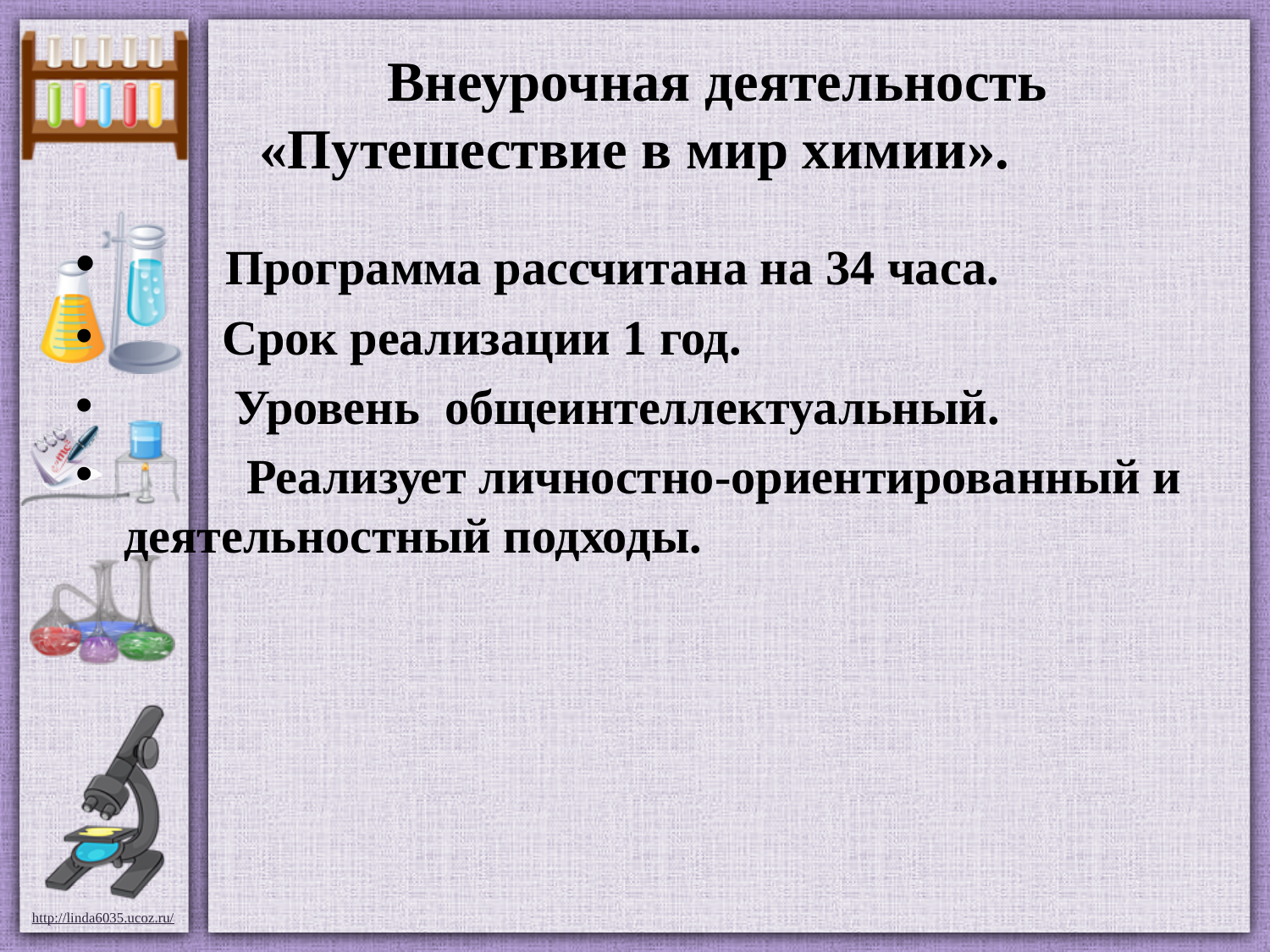

# Внеурочная деятельность «Путешествие в мир химии».
        Программа рассчитана на 34 часа.
        Срок реализации 1 год.
         Уровень  общеинтеллектуальный.
          Реализует личностно-ориентированный и деятельностный подходы.